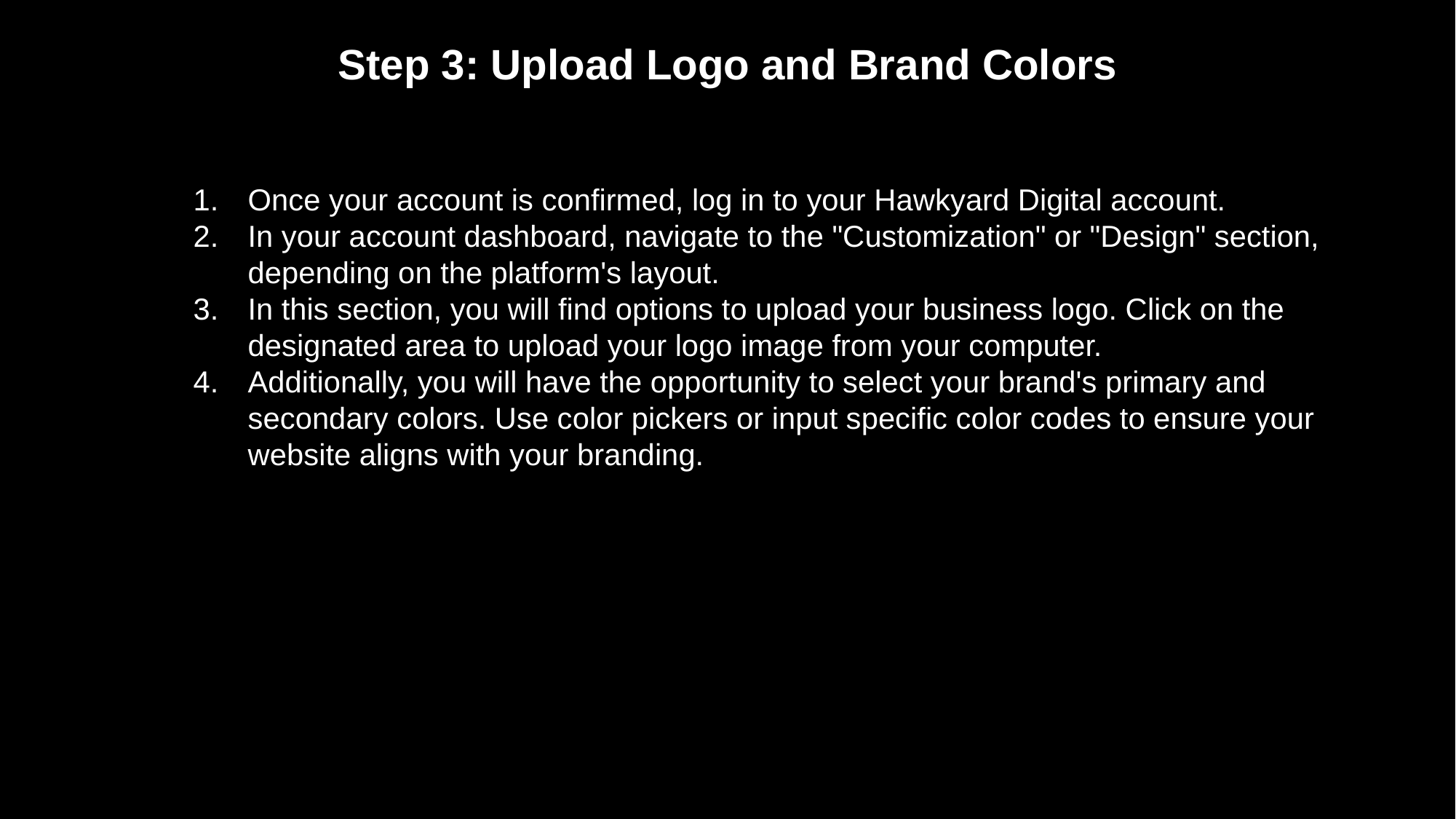

Step 3: Upload Logo and Brand Colors
Once your account is confirmed, log in to your Hawkyard Digital account.
In your account dashboard, navigate to the "Customization" or "Design" section, depending on the platform's layout.
In this section, you will find options to upload your business logo. Click on the designated area to upload your logo image from your computer.
Additionally, you will have the opportunity to select your brand's primary and secondary colors. Use color pickers or input specific color codes to ensure your website aligns with your branding.